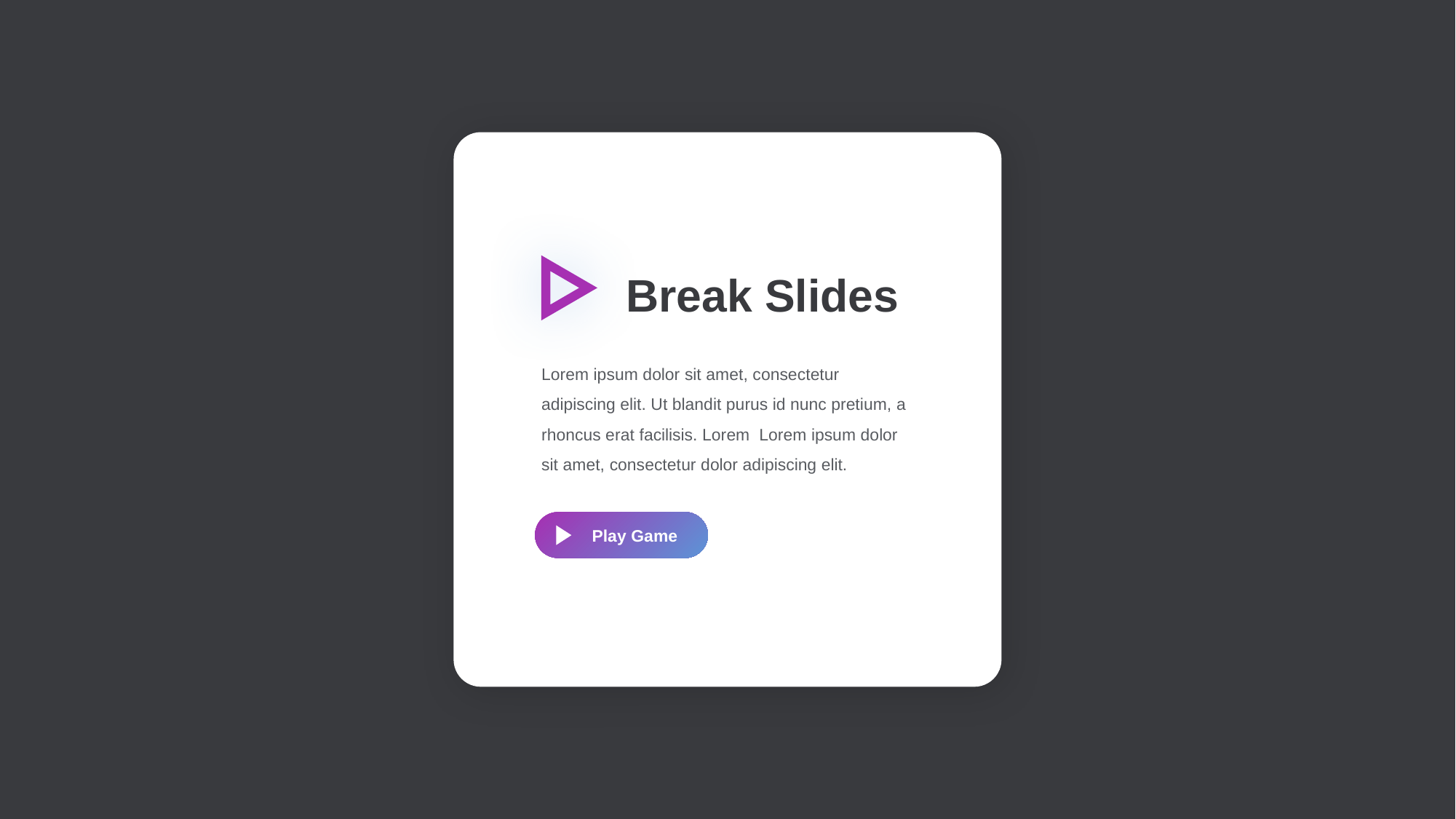

Break Slides

Lorem ipsum dolor sit amet, consectetur adipiscing elit. Ut blandit purus id nunc pretium, a rhoncus erat facilisis. Lorem  Lorem ipsum dolor sit amet, consectetur dolor adipiscing elit.

Play Game